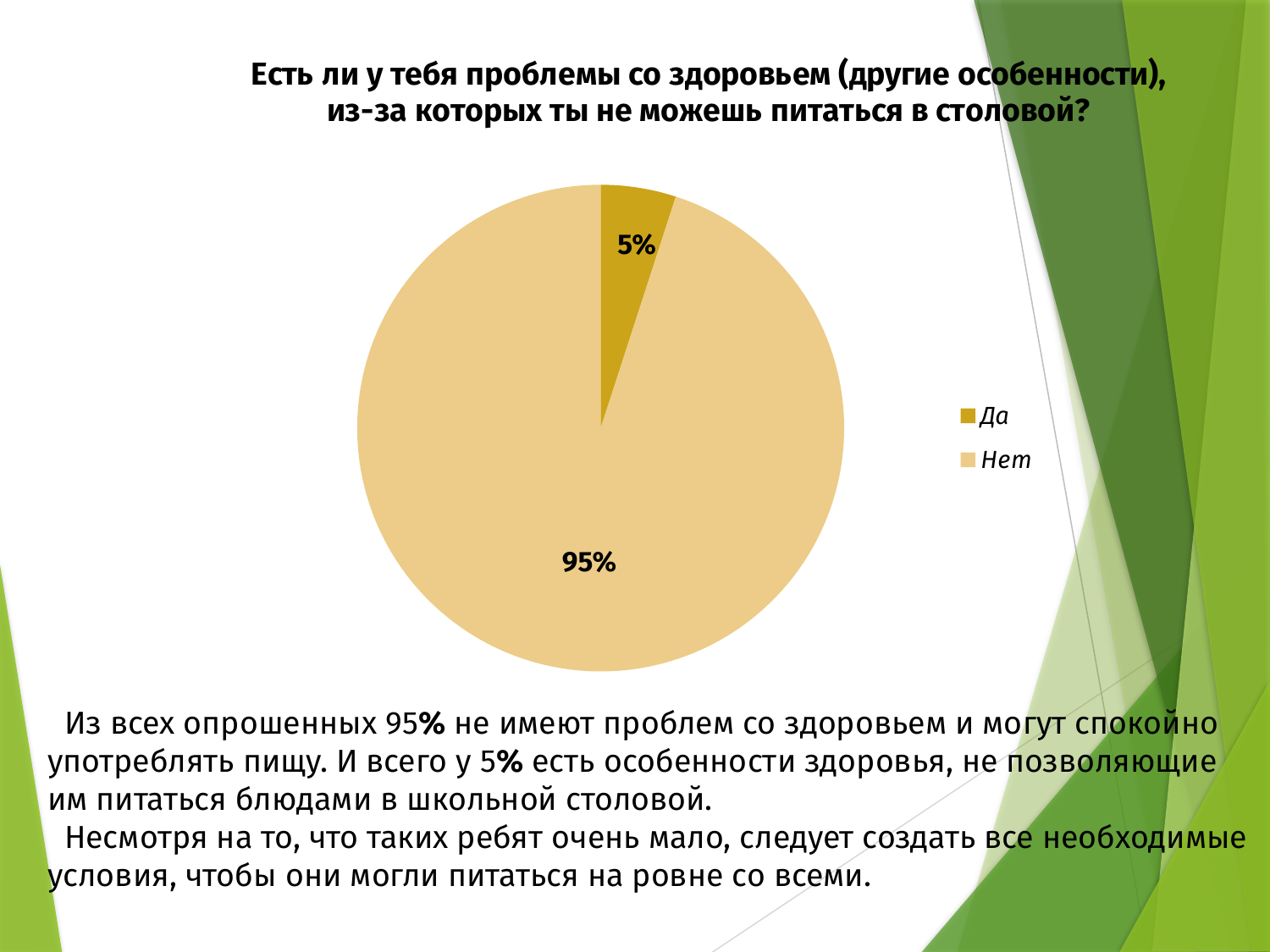

### Chart:

| Category | Есть ли у тебя проблемы со здоровьем (другие особенности), из-за которых ты не можешь питаться в столовой? |
|---|---|
| Да | 0.05 |
| Нет | 0.95 |
  Из всех опрошенных 95% не имеют проблем со здоровьем и могут спокойно употреблять пищу. И всего у 5% есть особенности здоровья, не позволяющие им питаться блюдами в школьной столовой.
  Несмотря на то, что таких ребят очень мало, следует создать все необходимые условия, чтобы они могли питаться на ровне со всеми.